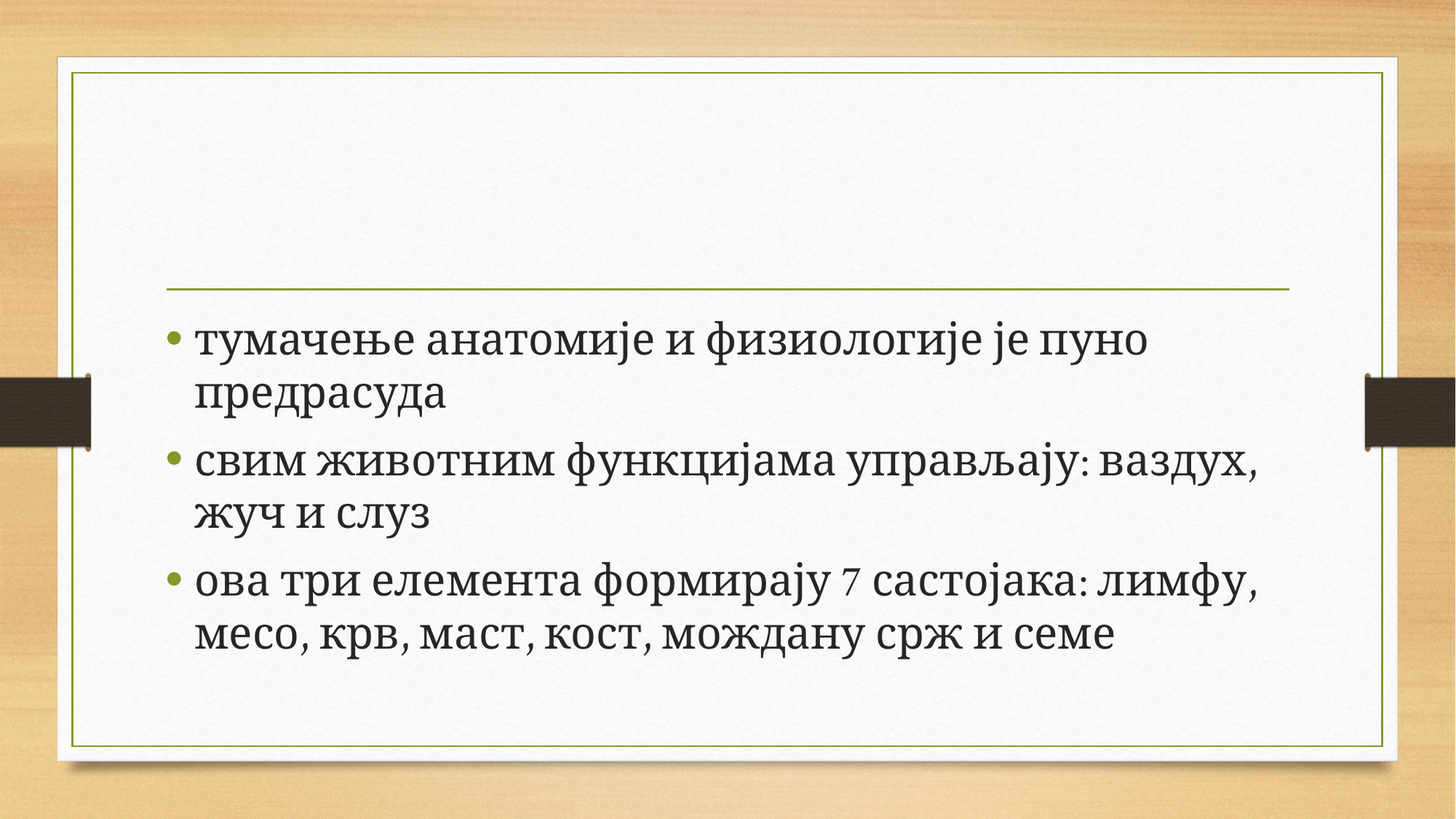

#
тумачење анатомије и физиологије је пуно предрасуда
свим животним функцијама управљају: ваздух, жуч и слуз
ова три елемента формирају 7 састојака: лимфу, месо, крв, маст, кост, мождану срж и семе